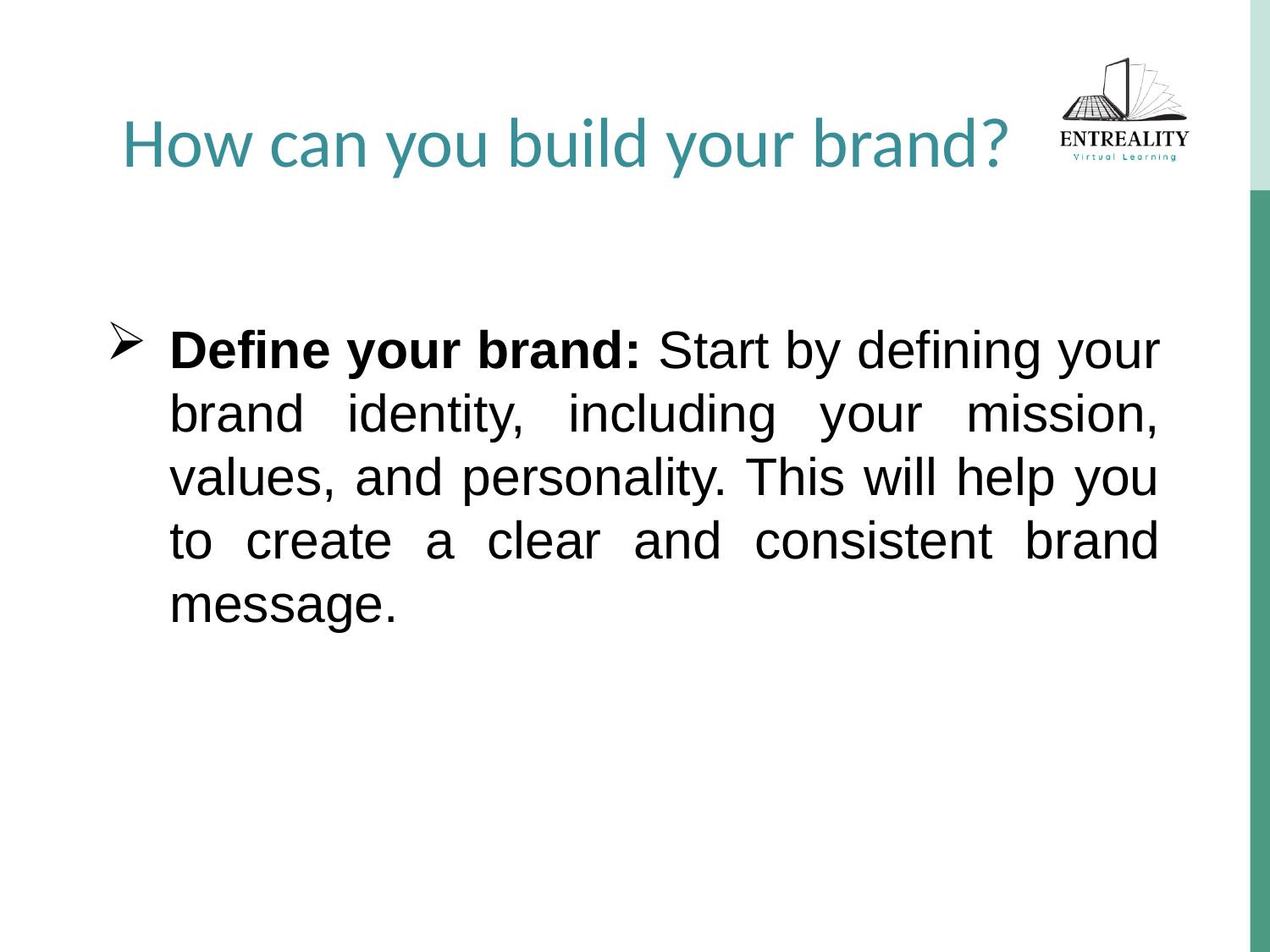

How can you build your brand?
Define your brand: Start by defining your brand identity, including your mission, values, and personality. This will help you to create a clear and consistent brand message.